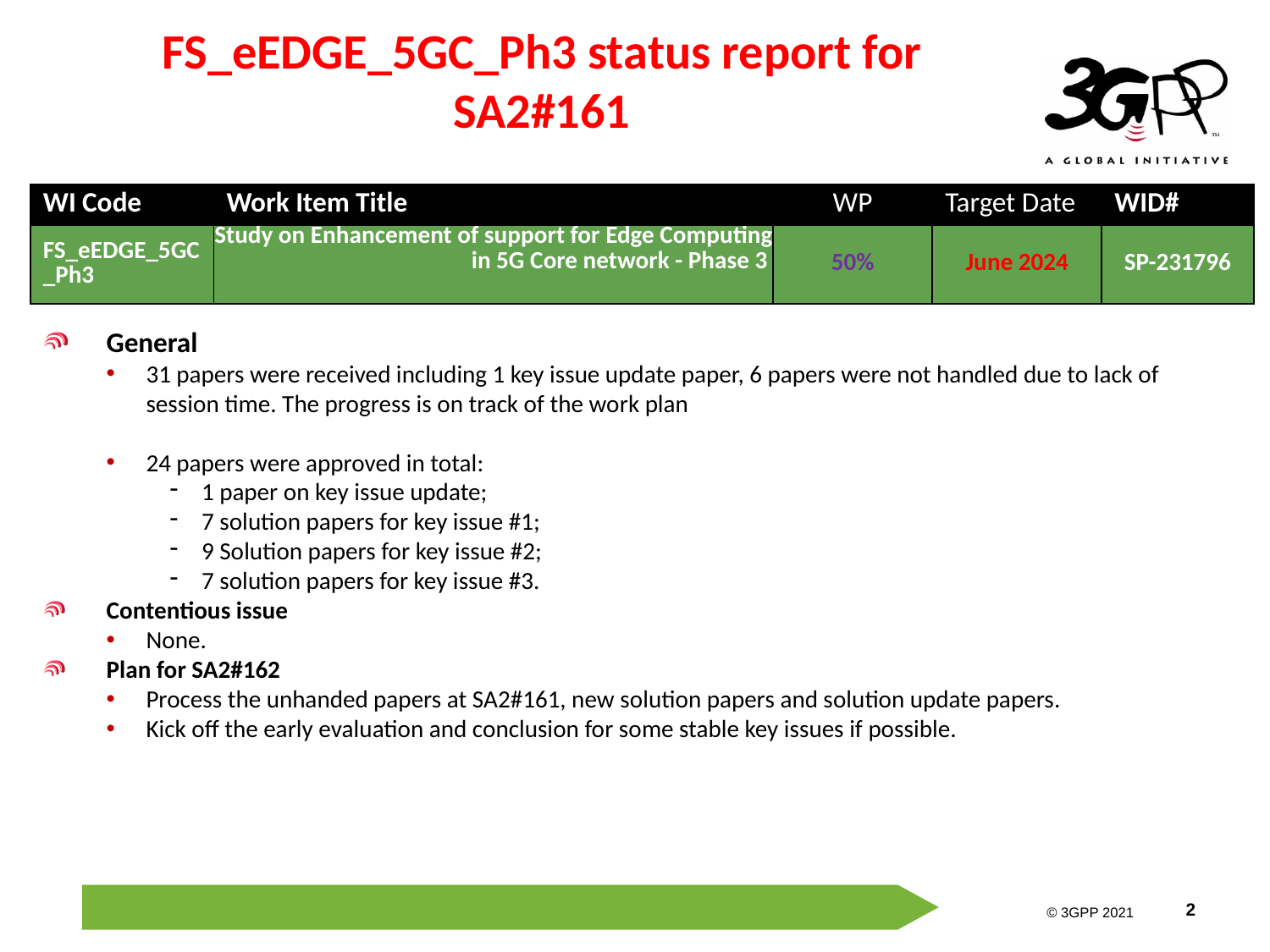

# FS_eEDGE_5GC_Ph3 status report for SA2#161
| WI Code | Work Item Title | WP | Target Date | WID# |
| --- | --- | --- | --- | --- |
| FS\_eEDGE\_5GC\_Ph3 | Study on Enhancement of support for Edge Computing in 5G Core network - Phase 3 | 50% | June 2024 | SP-231796 |
General
31 papers were received including 1 key issue update paper, 6 papers were not handled due to lack of session time. The progress is on track of the work plan

24 papers were approved in total:
1 paper on key issue update;
7 solution papers for key issue #1;
9 Solution papers for key issue #2;
7 solution papers for key issue #3.
Contentious issue
None.
Plan for SA2#162
Process the unhanded papers at SA2#161, new solution papers and solution update papers.
Kick off the early evaluation and conclusion for some stable key issues if possible.